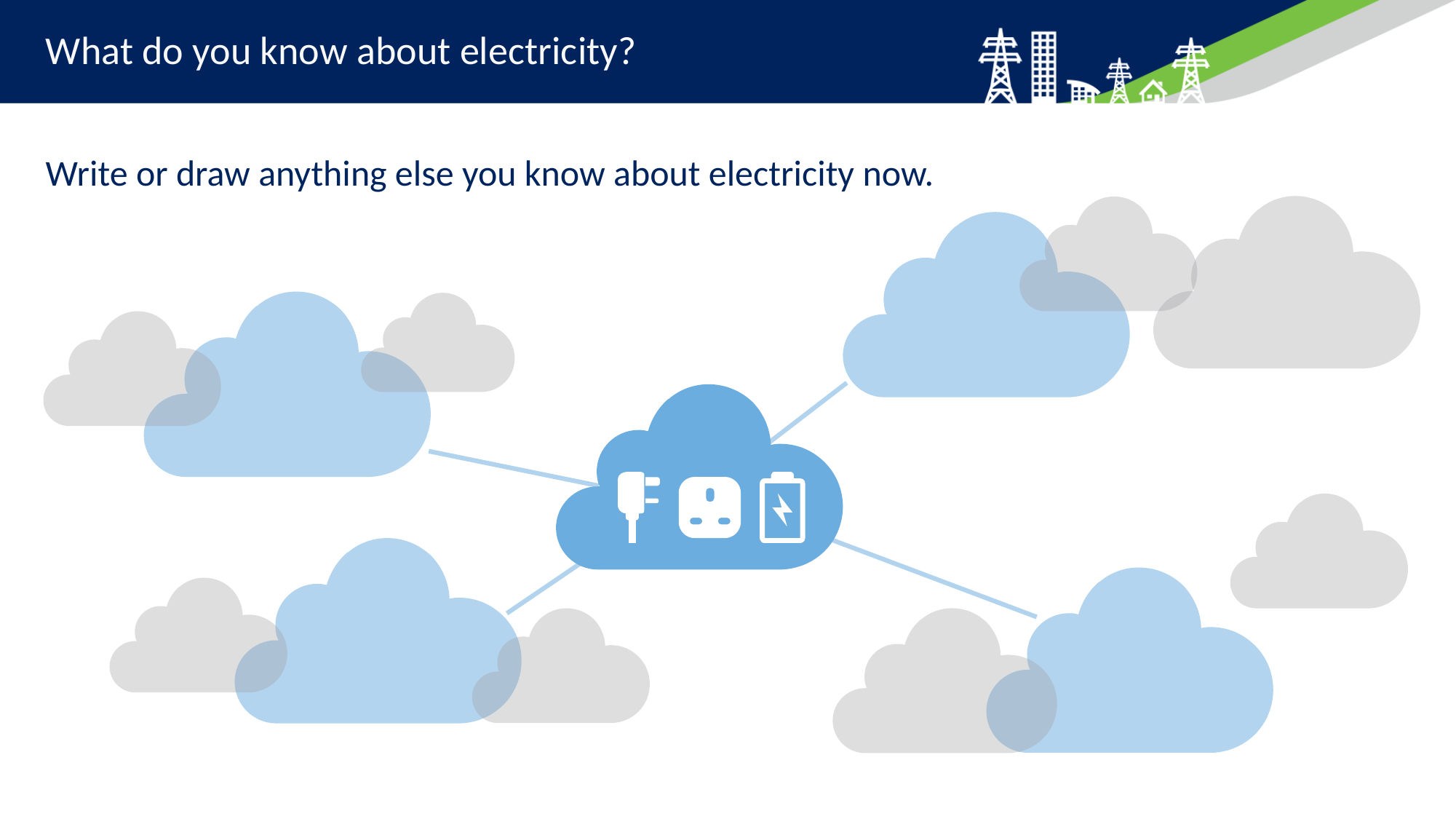

# What do you know about electricity?
Write or draw anything else you know about electricity now.